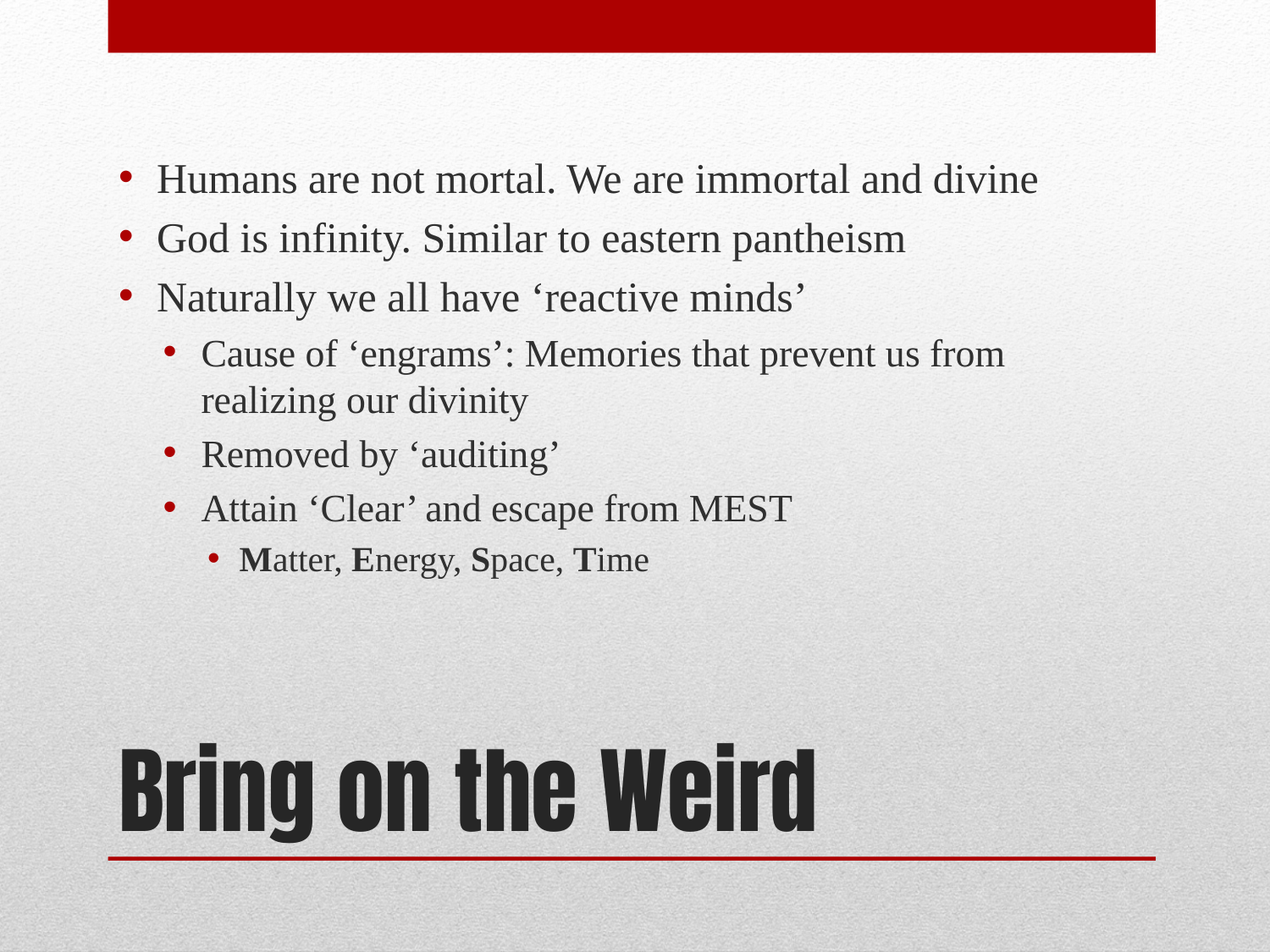

Humans are not mortal. We are immortal and divine
God is infinity. Similar to eastern pantheism
Naturally we all have ‘reactive minds’
Cause of ‘engrams’: Memories that prevent us from realizing our divinity
Removed by ‘auditing’
Attain ‘Clear’ and escape from MEST
Matter, Energy, Space, Time
# Bring on the Weird